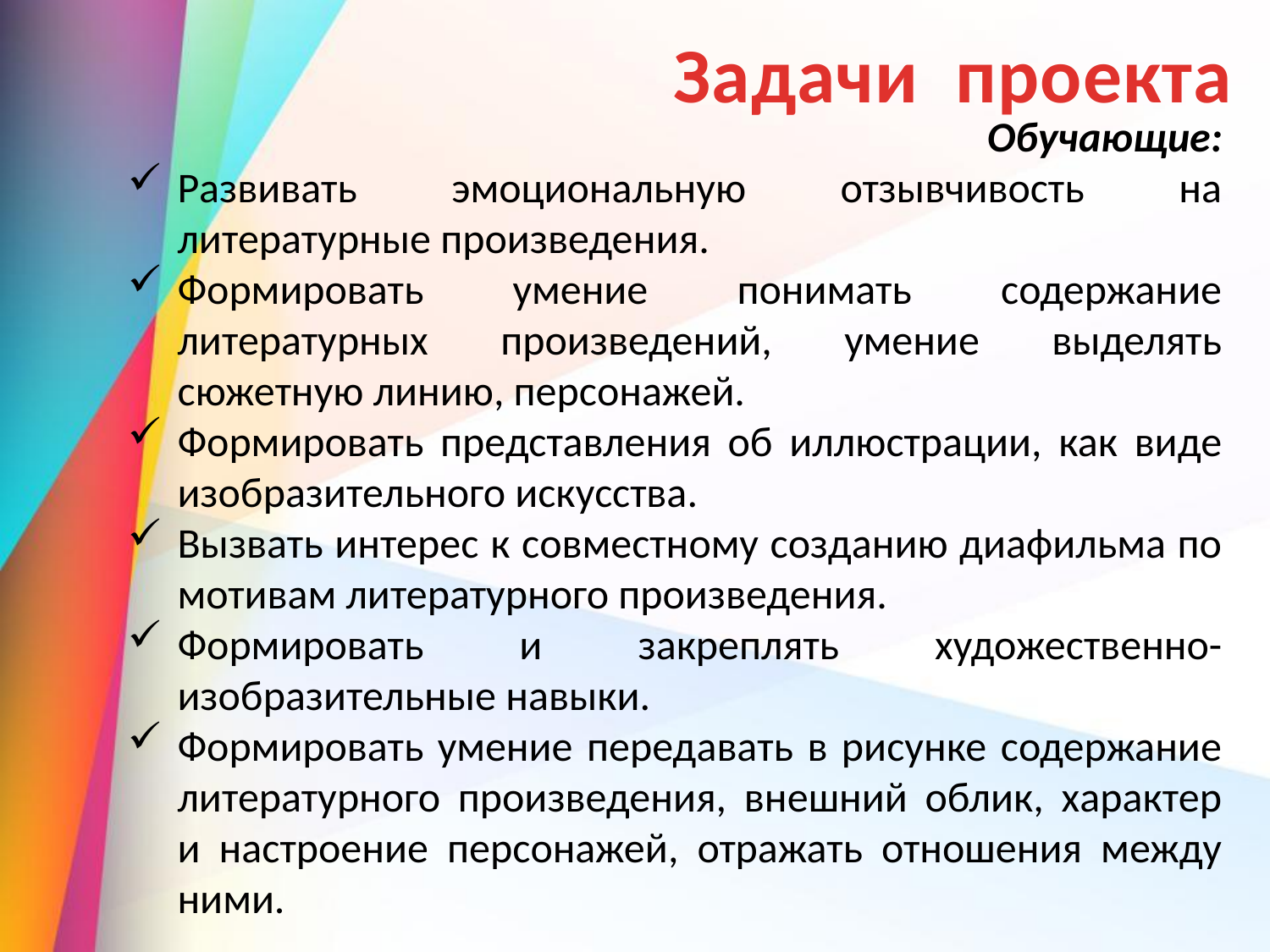

Задачи  проекта
Обучающие:
Развивать эмоциональную отзывчивость на литературные произведения.
Формировать умение понимать содержание литературных произведений, умение выделять сюжетную линию, персонажей.
Формировать представления об иллюстрации, как виде изобразительного искусства.
Вызвать интерес к совместному созданию диафильма по мотивам литературного произведения.
Формировать и закреплять художественно-изобразительные навыки.
Формировать умение передавать в рисунке содержание литературного произведения, внешний облик, характер и настроение персонажей, отражать отношения между ними.